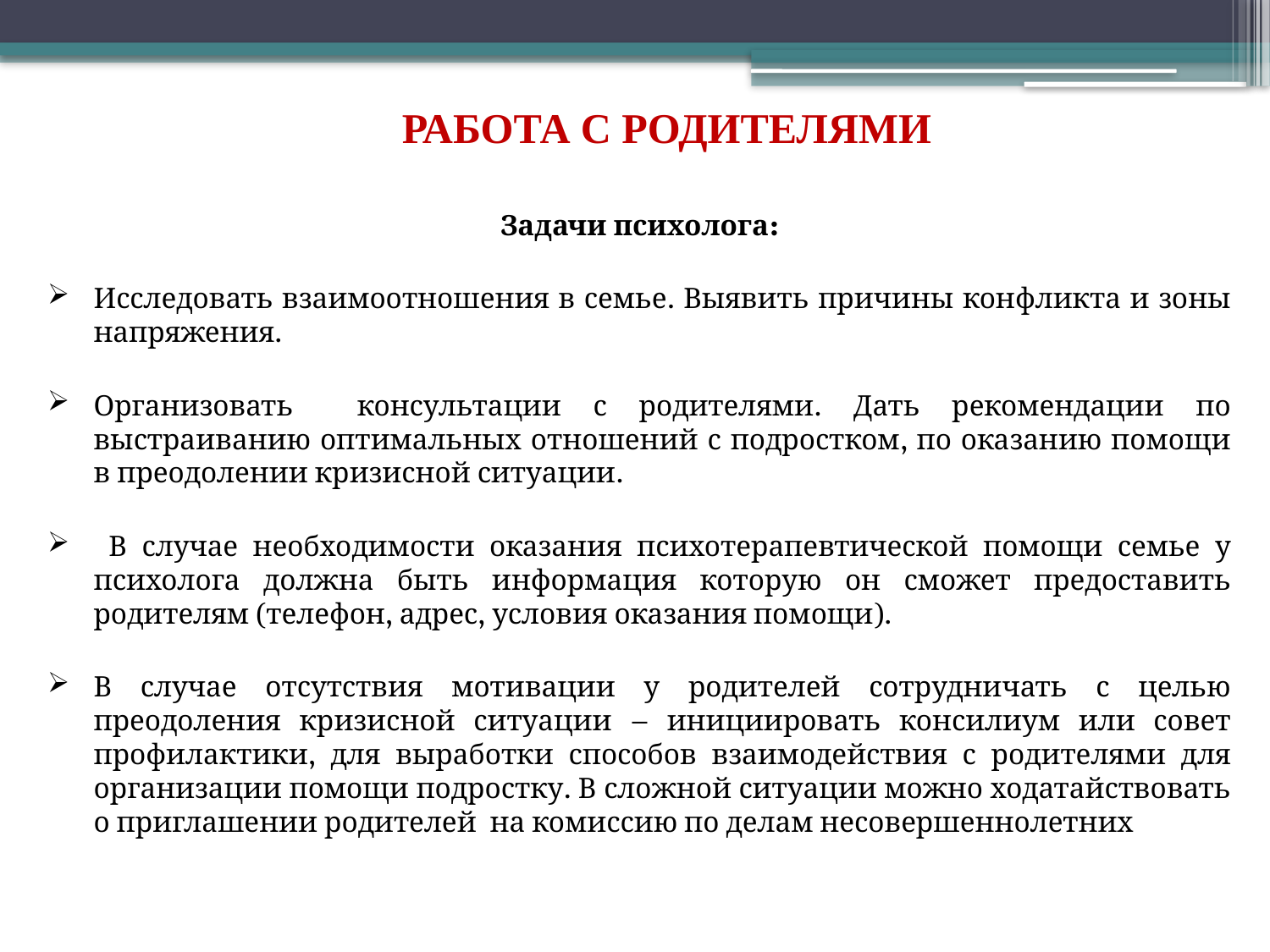

# РАБОТА С РОДИТЕЛЯМИ
Задачи психолога:

Исследовать взаимоотношения в семье. Выявить причины конфликта и зоны напряжения.

Организовать  консультации с родителями. Дать рекомендации по выстраиванию оптимальных отношений с подростком, по оказанию помощи в преодолении кризисной ситуации.

 В случае необходимости оказания психотерапевтической помощи семье у психолога должна быть информация которую он сможет предоставить родителям (телефон, адрес, условия оказания помощи).

В случае отсутствия мотивации у родителей сотрудничать с целью преодоления кризисной ситуации – инициировать консилиум или совет профилактики, для выработки способов взаимодействия с родителями для организации помощи подростку. В сложной ситуации можно ходатайствовать о приглашении родителей  на комиссию по делам несовершеннолетних